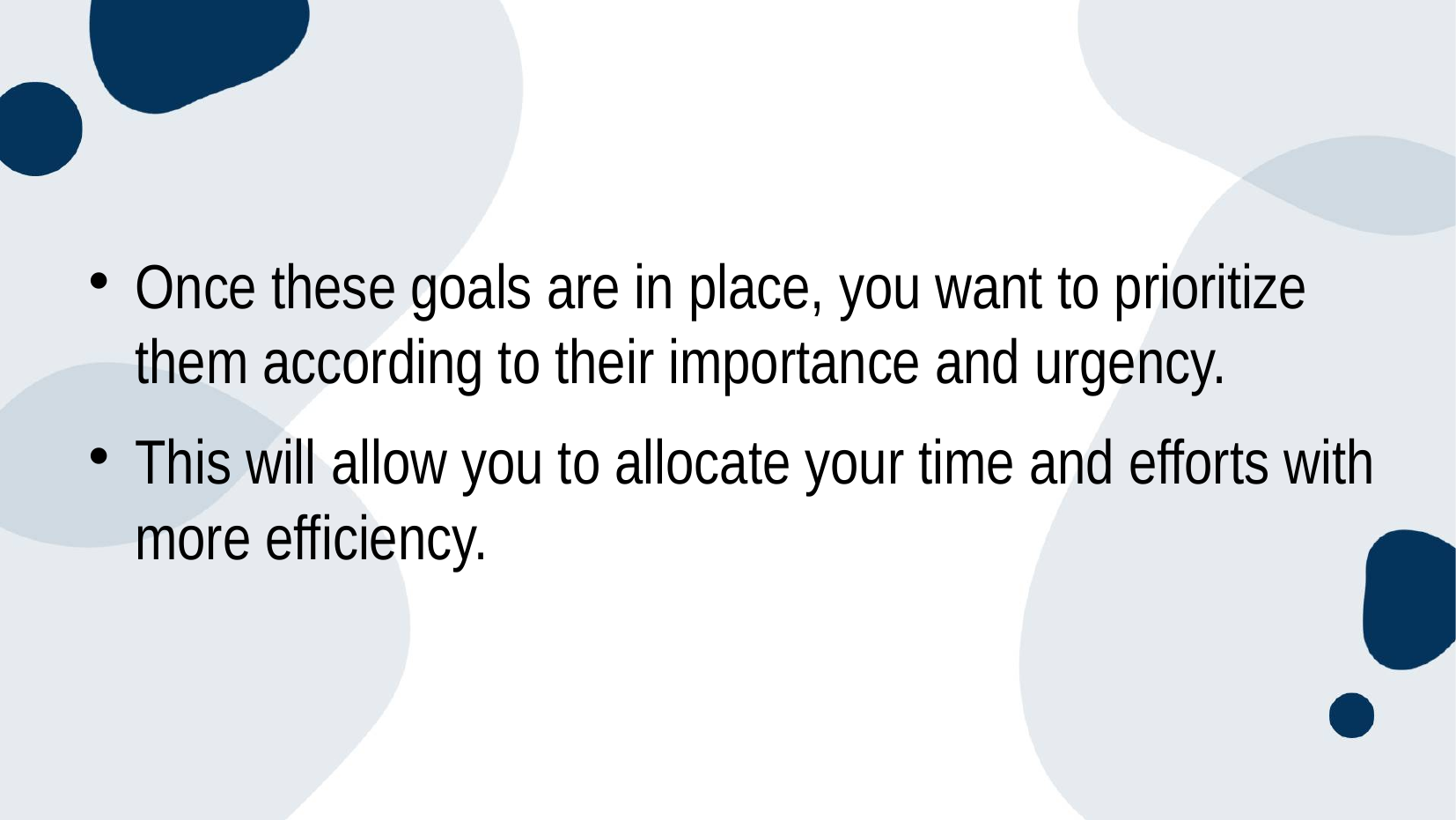

#
Once these goals are in place, you want to prioritize them according to their importance and urgency.
This will allow you to allocate your time and efforts with more efficiency.